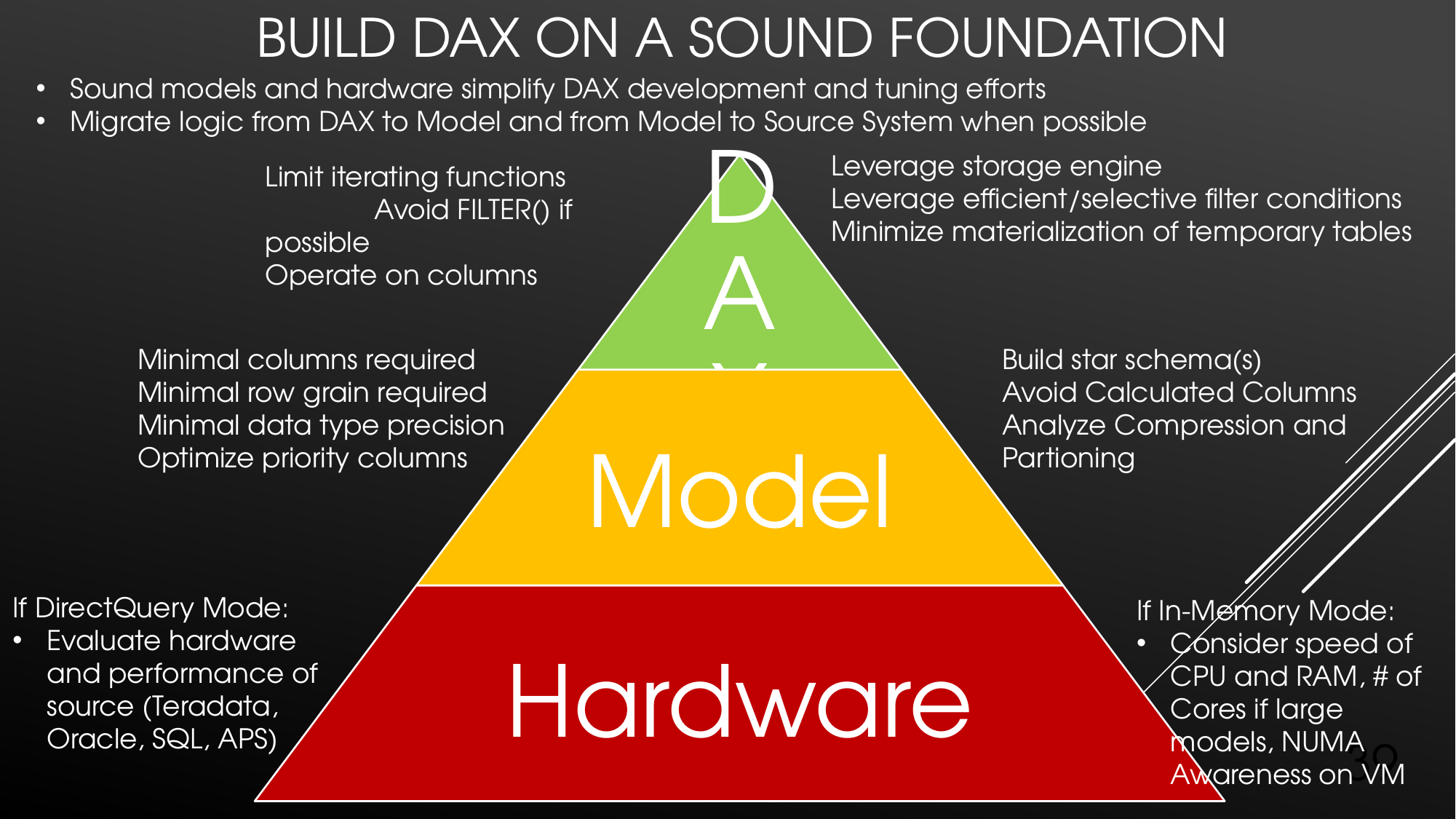

# Build dax on a sound foundation
Sound models and hardware simplify DAX development and tuning efforts
Migrate logic from DAX to Model and from Model to Source System when possible
Leverage storage engine
Leverage efficient/selective filter conditions
Minimize materialization of temporary tables
DAX
Model
Hardware
Limit iterating functions
	Avoid FILTER() if possible
Operate on columns
Minimal columns required
Minimal row grain required
Minimal data type precision
Optimize priority columns
Build star schema(s)
Avoid Calculated Columns
Analyze Compression and Partioning

If DirectQuery Mode:
Evaluate hardware and performance of source (Teradata, Oracle, SQL, APS)

If In-Memory Mode:
Consider speed of CPU and RAM, # of Cores if large models, NUMA Awareness on VM
39